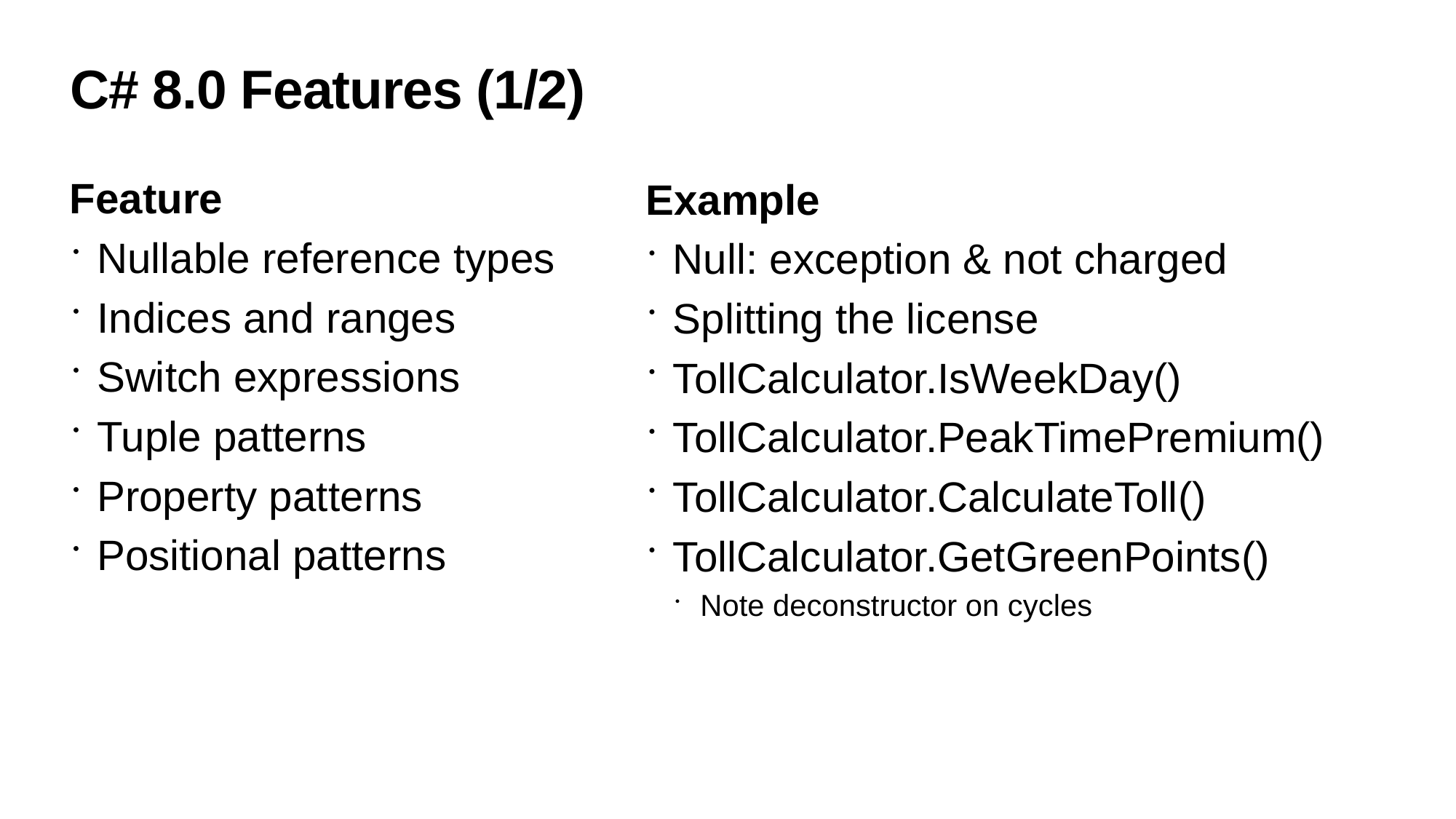

# C# 8.0 Features (1/2)
Feature
Nullable reference types
Indices and ranges
Switch expressions
Tuple patterns
Property patterns
Positional patterns

Example
Null: exception & not charged
Splitting the license
TollCalculator.IsWeekDay()
TollCalculator.PeakTimePremium()
TollCalculator.CalculateToll()
TollCalculator.GetGreenPoints()
Note deconstructor on cycles